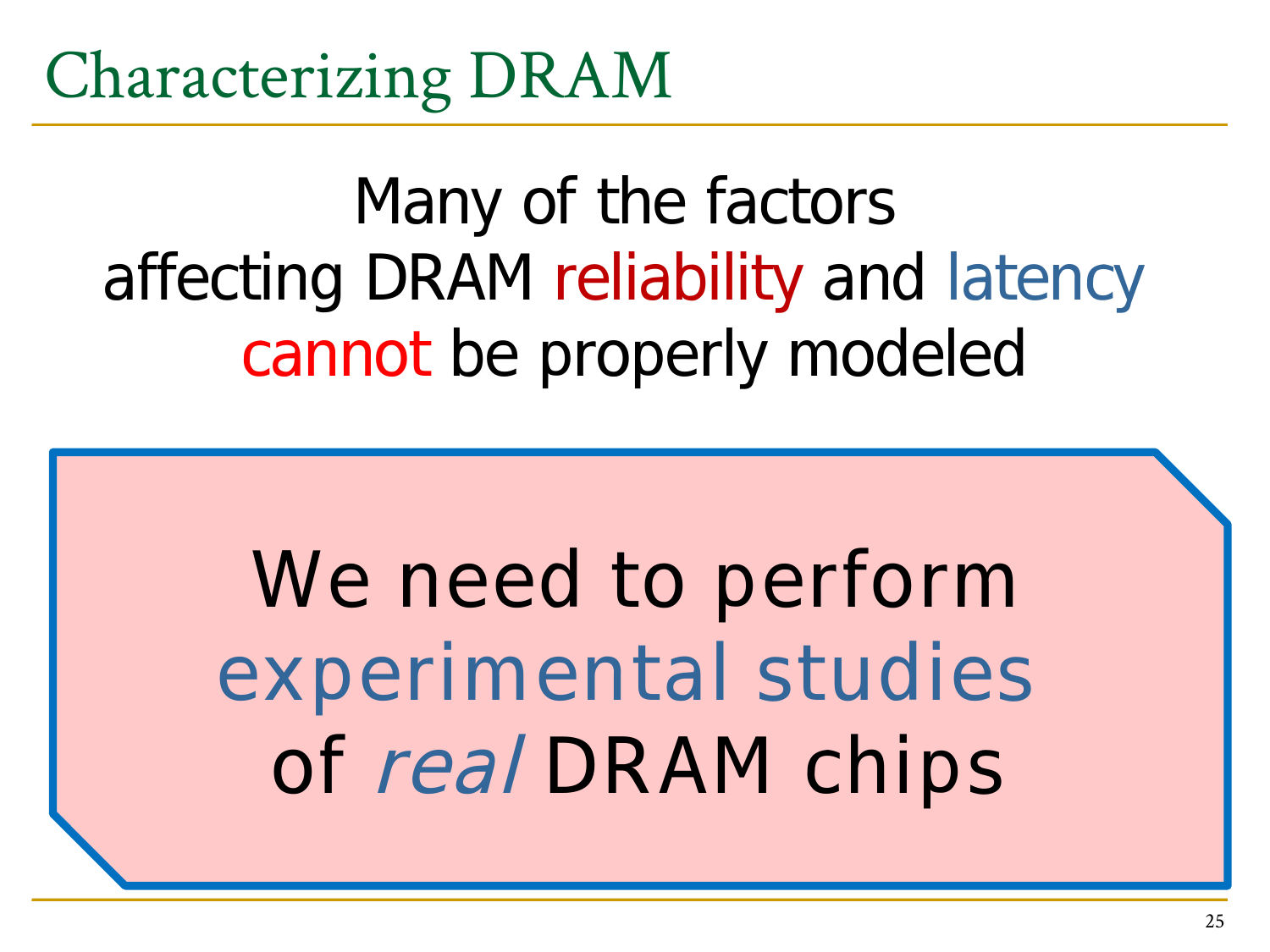

# Characterizing DRAM
Many of the factors
affecting DRAM reliability and latency
cannot be properly modeled
We need to perform experimental studies
of real DRAM chips
25